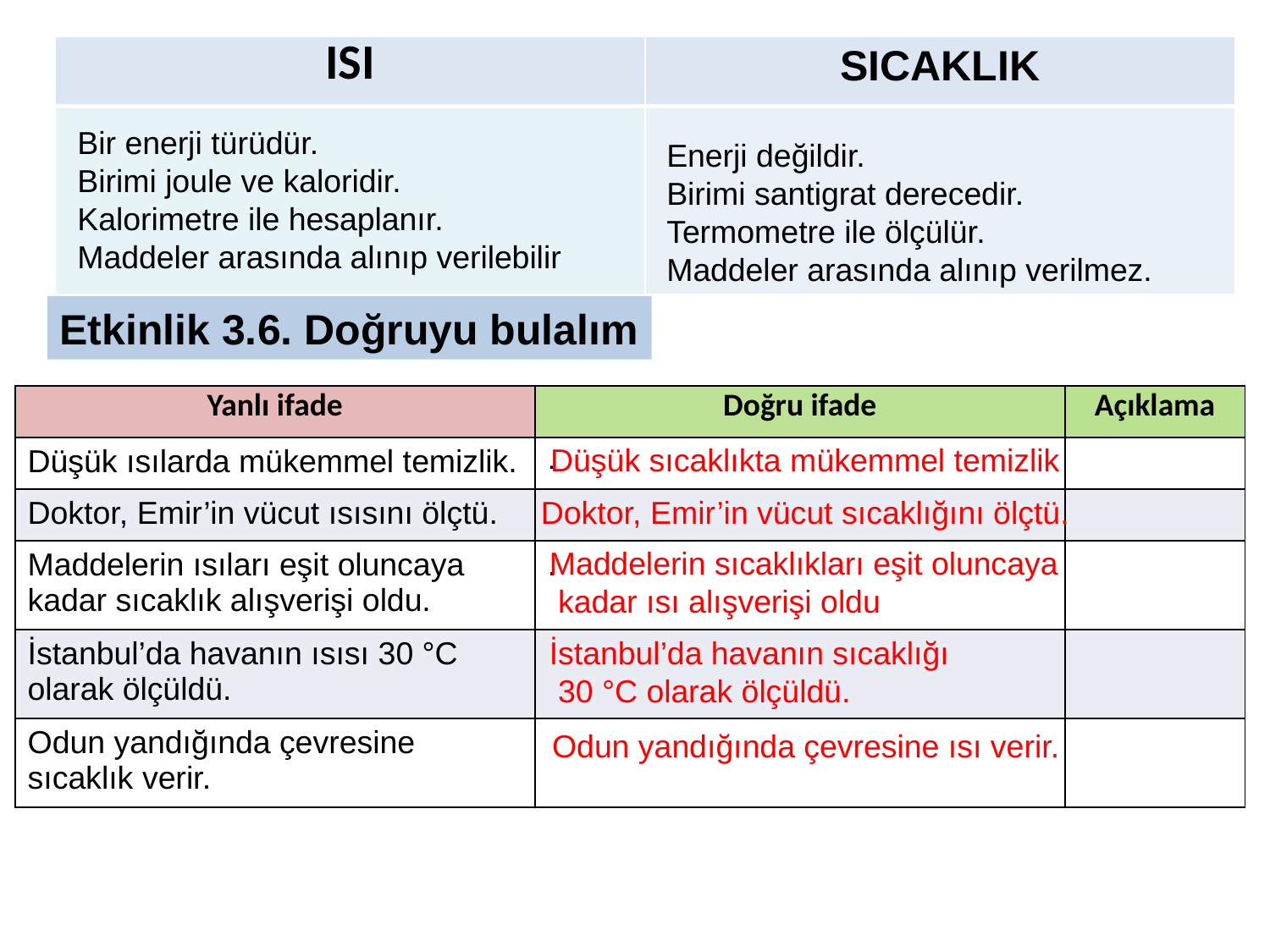

| ISI | SICAKLIK |
| --- | --- |
|  |  |
Bir enerji türüdür.
Birimi joule ve kaloridir.
Kalorimetre ile hesaplanır.
Maddeler arasında alınıp verilebilir
Enerji değildir.
Birimi santigrat derecedir.
Termometre ile ölçülür.
Maddeler arasında alınıp verilmez.
Etkinlik 3.6. Doğruyu bulalım
| Yanlı ifade | Doğru ifade | Açıklama |
| --- | --- | --- |
| Düşük ısılarda mükemmel temizlik. | . |  |
| Doktor, Emir’in vücut ısısını ölçtü. |  |  |
| Maddelerin ısıları eşit oluncaya kadar sıcaklık alışverişi oldu. | . |  |
| İstanbul’da havanın ısısı 30 °C olarak ölçüldü. |  |  |
| Odun yandığında çevresine sıcaklık verir. |  |  |
Düşük sıcaklıkta mükemmel temizlik
Doktor, Emir’in vücut sıcaklığını ölçtü.
Maddelerin sıcaklıkları eşit oluncaya
 kadar ısı alışverişi oldu
İstanbul’da havanın sıcaklığı
 30 °C olarak ölçüldü.
Odun yandığında çevresine ısı verir.